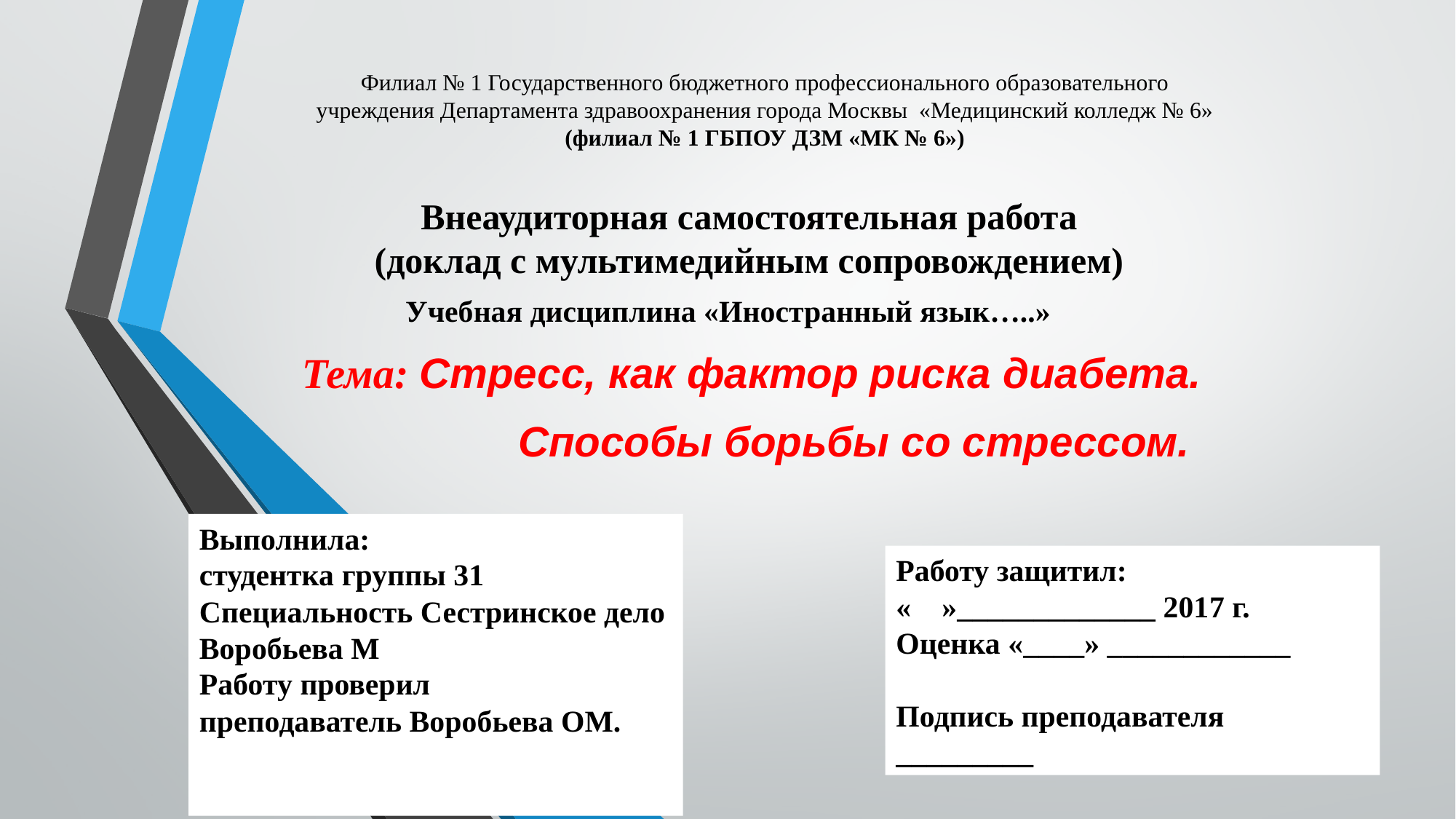

# Филиал № 1 Государственного бюджетного профессионального образовательного учреждения Департамента здравоохранения города Москвы  «Медицинский колледж № 6» (филиал № 1 ГБПОУ ДЗМ «МК № 6»)
Внеаудиторная самостоятельная работа (доклад с мультимедийным сопровождением)
Учебная дисциплина «Иностранный язык…..»
Тема: Стресс, как фактор риска диабета.
Способы борьбы со стрессом.
Выполнила:
студентка группы 31
Специальность Сестринское дело
Воробьева М
Работу проверил
преподаватель Воробьева ОМ.

Работу защитил:
«    »_____________ 2017 г.
Оценка «____» ____________

Подпись преподавателя _________